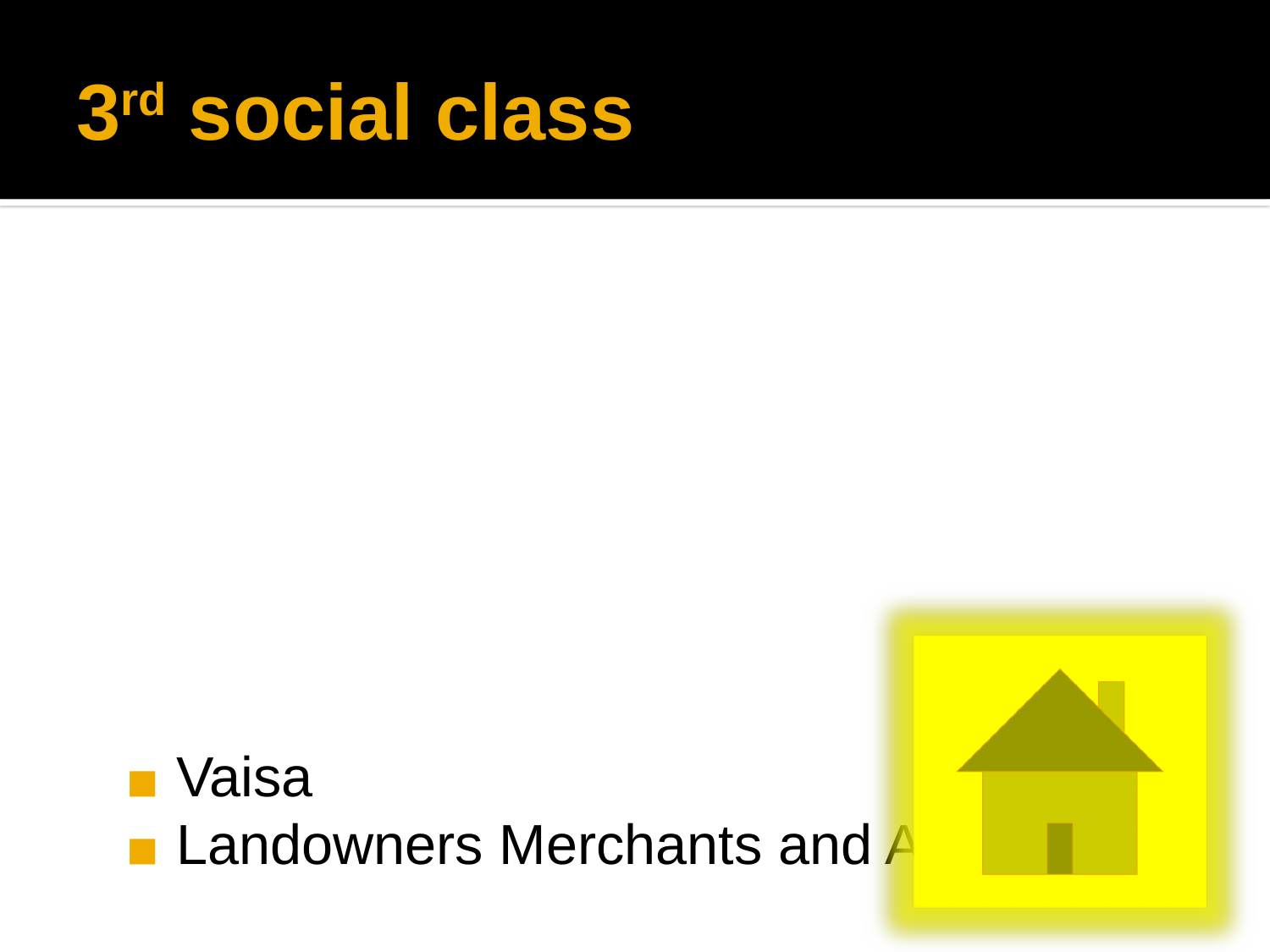

# 3rd social class
Vaisa
Landowners Merchants and Atistans